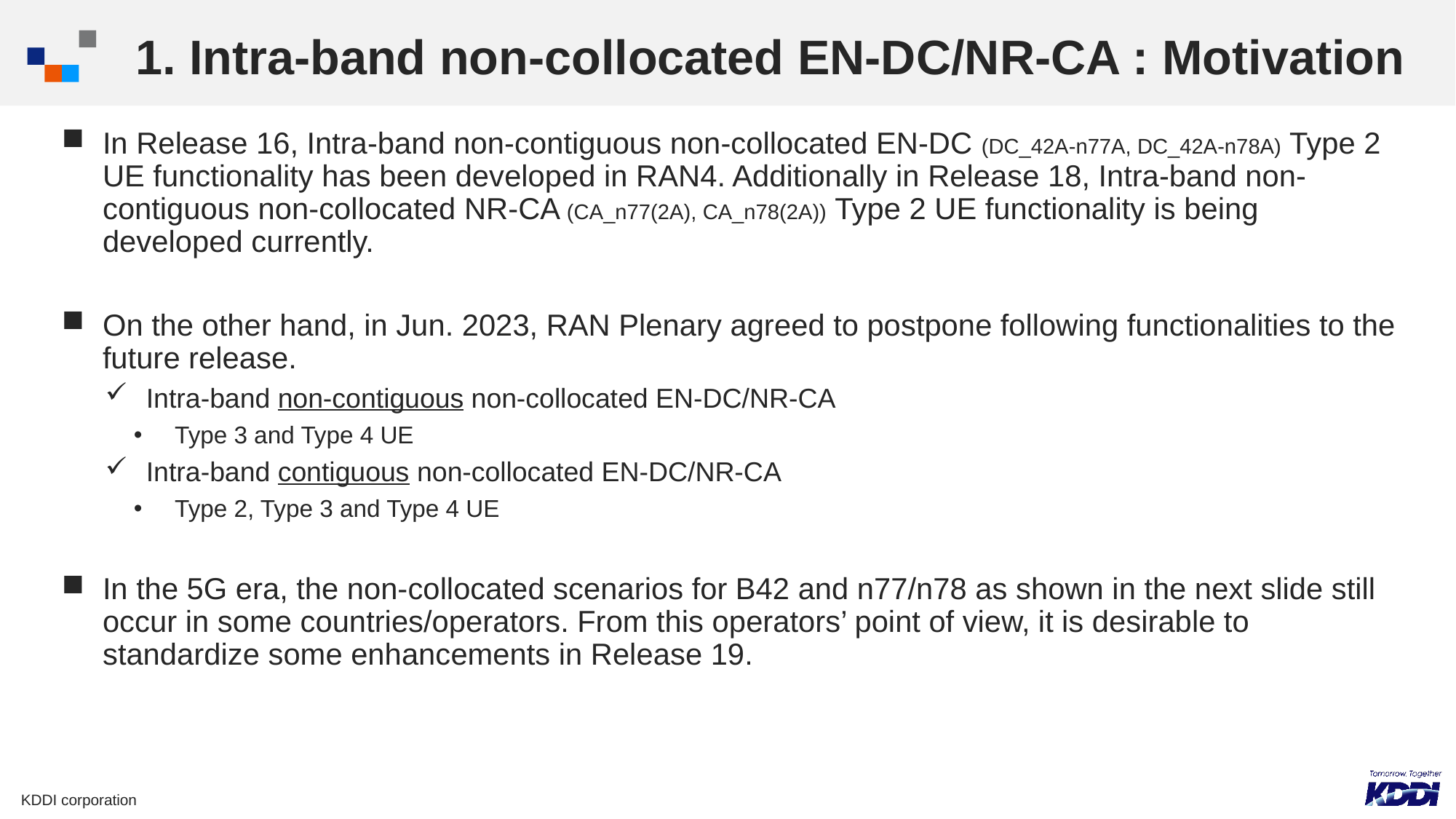

# 1. Intra-band non-collocated EN-DC/NR-CA : Motivation
In Release 16, Intra-band non-contiguous non-collocated EN-DC (DC_42A-n77A, DC_42A-n78A) Type 2 UE functionality has been developed in RAN4. Additionally in Release 18, Intra-band non-contiguous non-collocated NR-CA (CA_n77(2A), CA_n78(2A)) Type 2 UE functionality is being developed currently.

On the other hand, in Jun. 2023, RAN Plenary agreed to postpone following functionalities to the future release.
Intra-band non-contiguous non-collocated EN-DC/NR-CA
Type 3 and Type 4 UE
Intra-band contiguous non-collocated EN-DC/NR-CA
Type 2, Type 3 and Type 4 UE

In the 5G era, the non-collocated scenarios for B42 and n77/n78 as shown in the next slide still occur in some countries/operators. From this operators’ point of view, it is desirable to standardize some enhancements in Release 19.